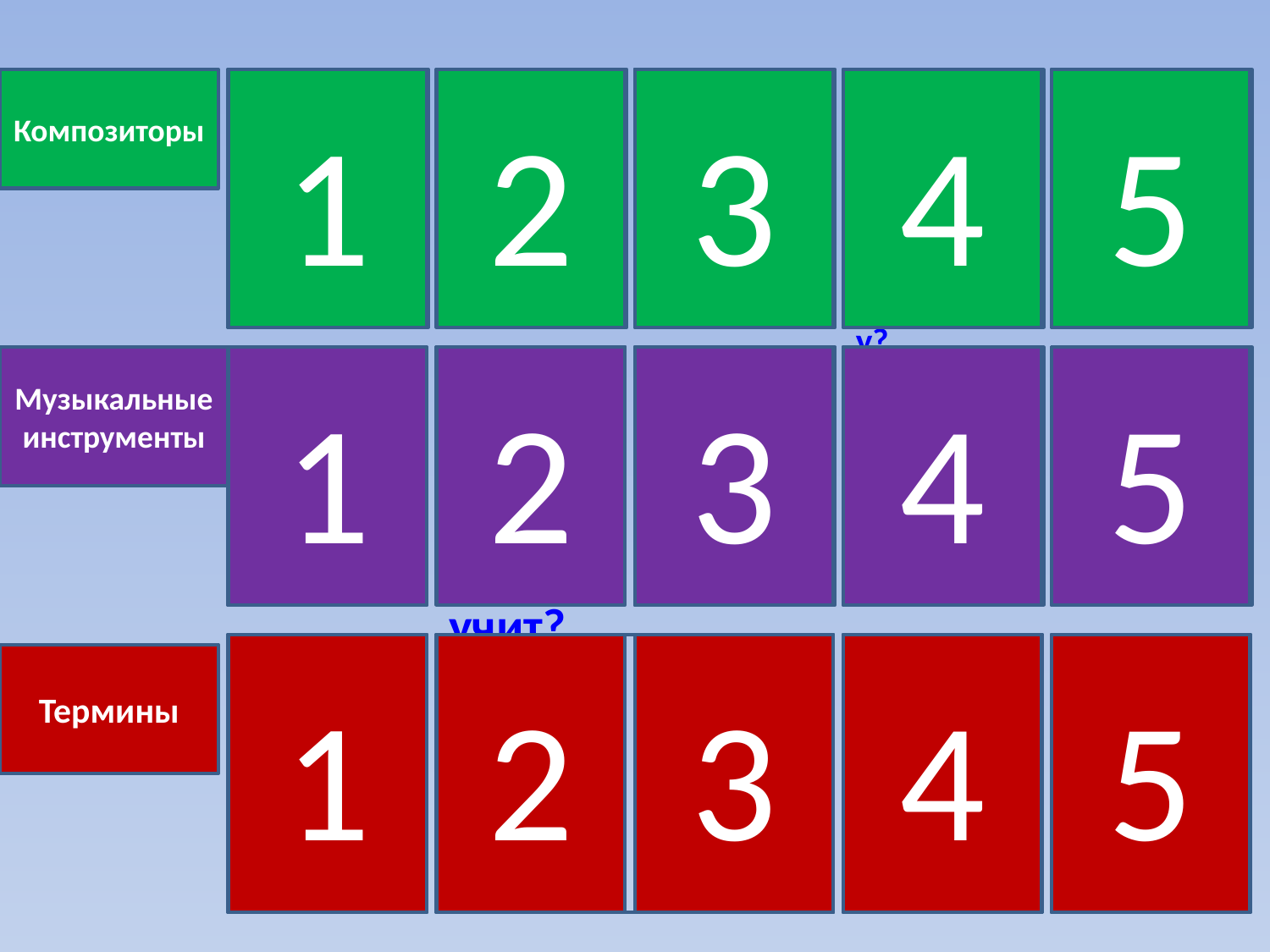

Композиторы
Дмит
рий Шоста
кович
Кто написал Ленинград
скую симфонию

1
И.С. Бах
Кто
изображен на портрете?
2

Кто автор этого произведения?

Кто автор этого произведения?
3
Кто из этих композиторов жил в одну эпоху?

4

Музыкальная эпоха, в которую жили Шуберт, Шуман, Шопен
5
Франц Шуберт
Бах и
Гендель
романтизм

Музыкальные инструменты
На каком инструменте играл Ф. Лист
1
Форте
пиано
скрипка

Какой инструмент звучит?
2

Какая группа
Инструмен
тов
называется
«банда»
3

Король инстру-
ментов
4

К какому типу инструмен
тов относится скрипка?
5
Струнно-
смычковые
Медные духовые
орган
опера

Самый значительный жанр в музыке
1
Одно произведение из нескольких малых

2
сюита

Жанр произведения для симфонического оркестра
3

Как называется оркестр, в котором используются скрипки
4

Многоголосие
 по-другому
5
Термины
Полифо
ния
Симфони
ческий
симфония